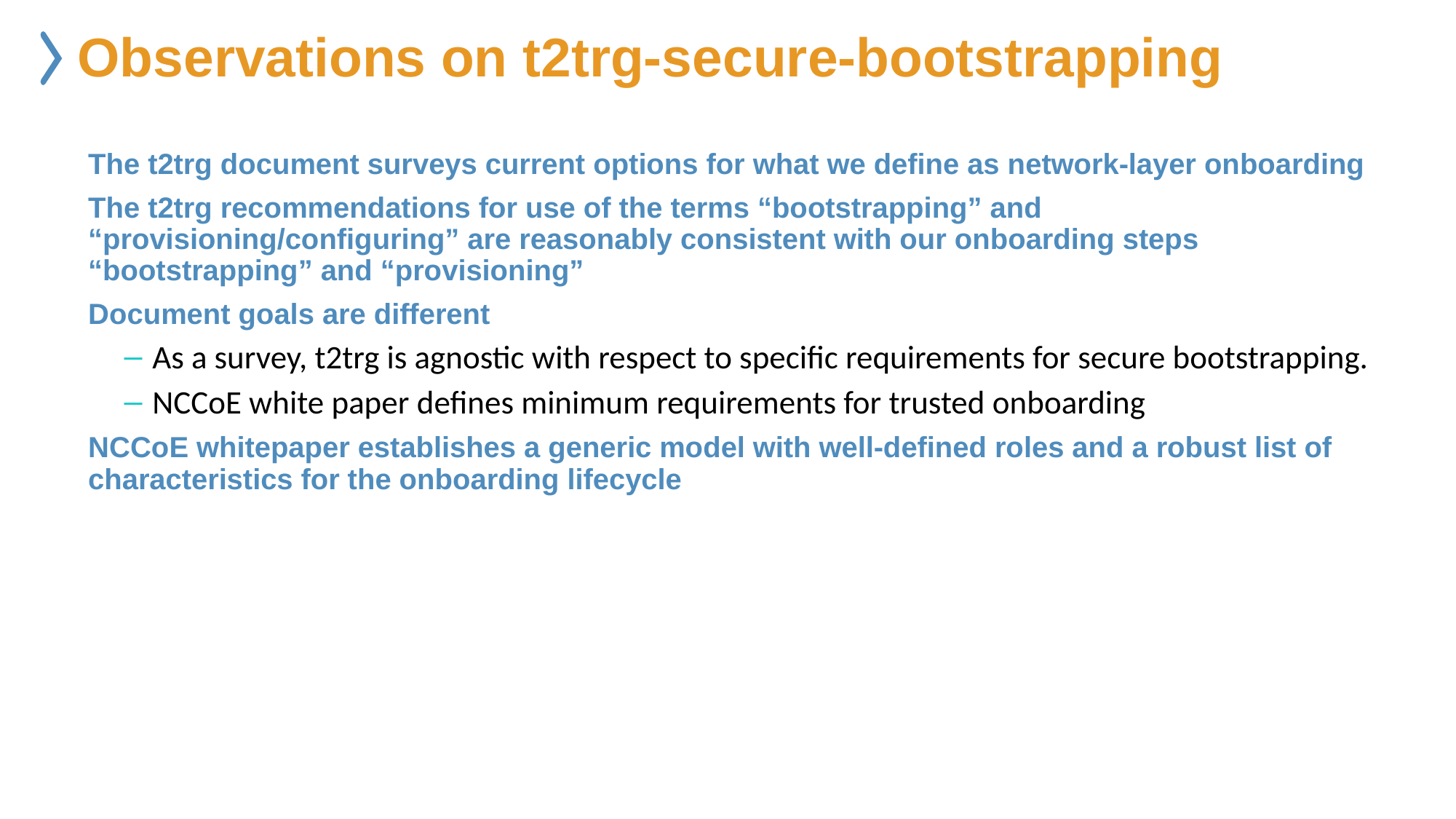

# Observations on t2trg-secure-bootstrapping
The t2trg document surveys current options for what we define as network-layer onboarding
The t2trg recommendations for use of the terms “bootstrapping” and “provisioning/configuring” are reasonably consistent with our onboarding steps “bootstrapping” and “provisioning”
Document goals are different
As a survey, t2trg is agnostic with respect to specific requirements for secure bootstrapping.
NCCoE white paper defines minimum requirements for trusted onboarding
NCCoE whitepaper establishes a generic model with well-defined roles and a robust list of characteristics for the onboarding lifecycle